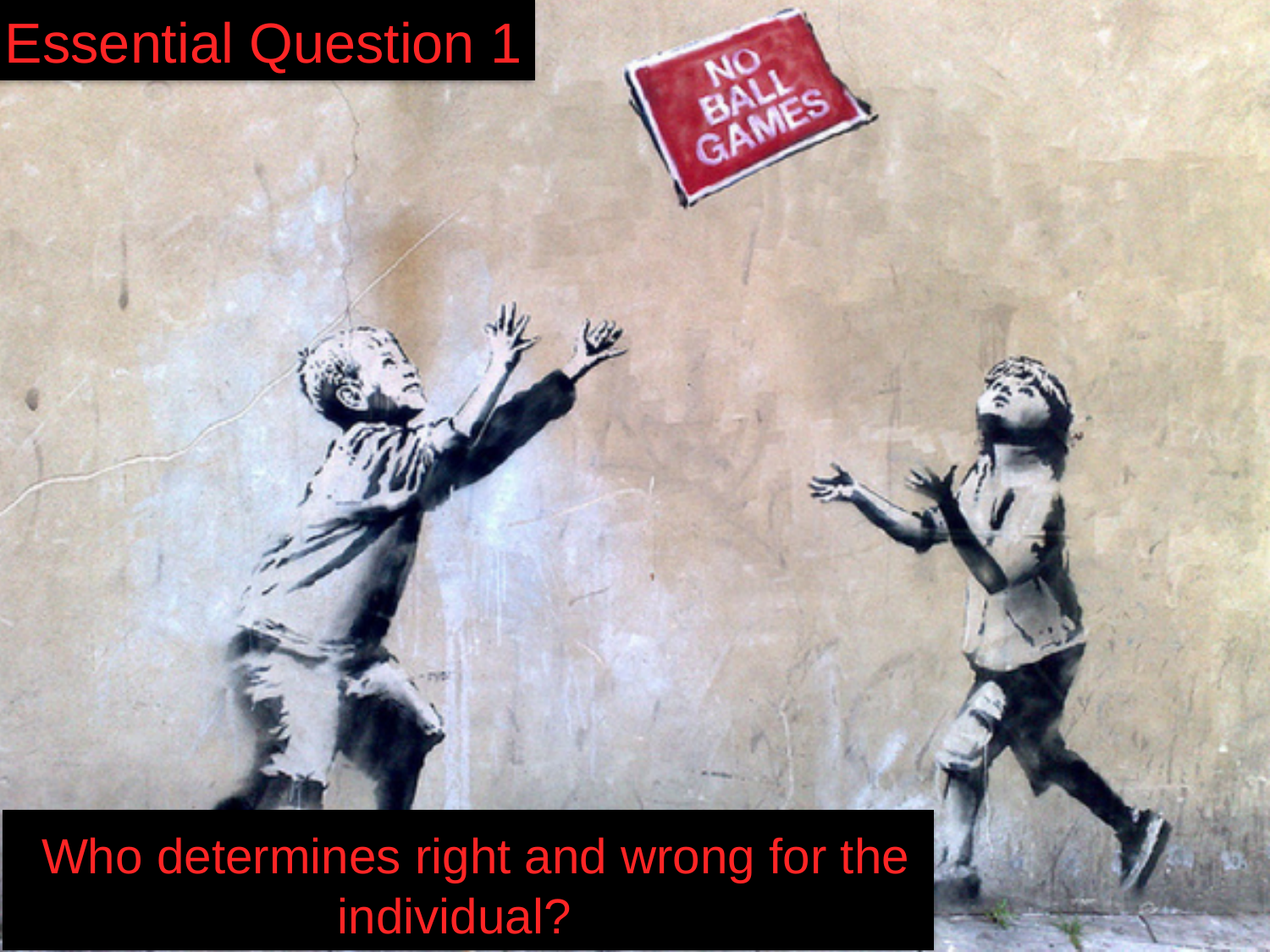

Essential Question 1
 Who determines right and wrong for the individual?